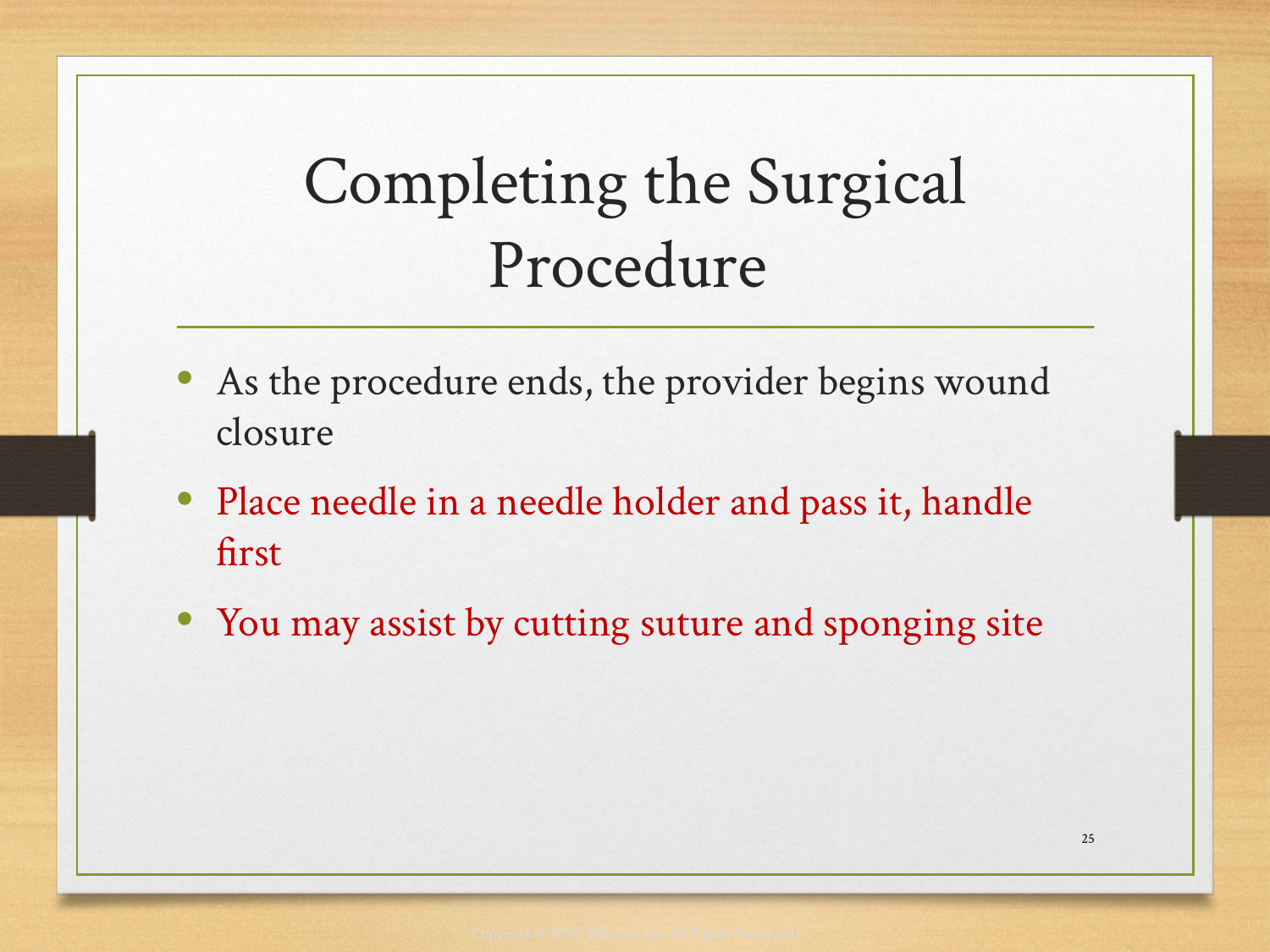

# Completing the Surgical Procedure
As the procedure ends, the provider begins wound closure
Place needle in a needle holder and pass it, handle first
You may assist by cutting suture and sponging site
 25